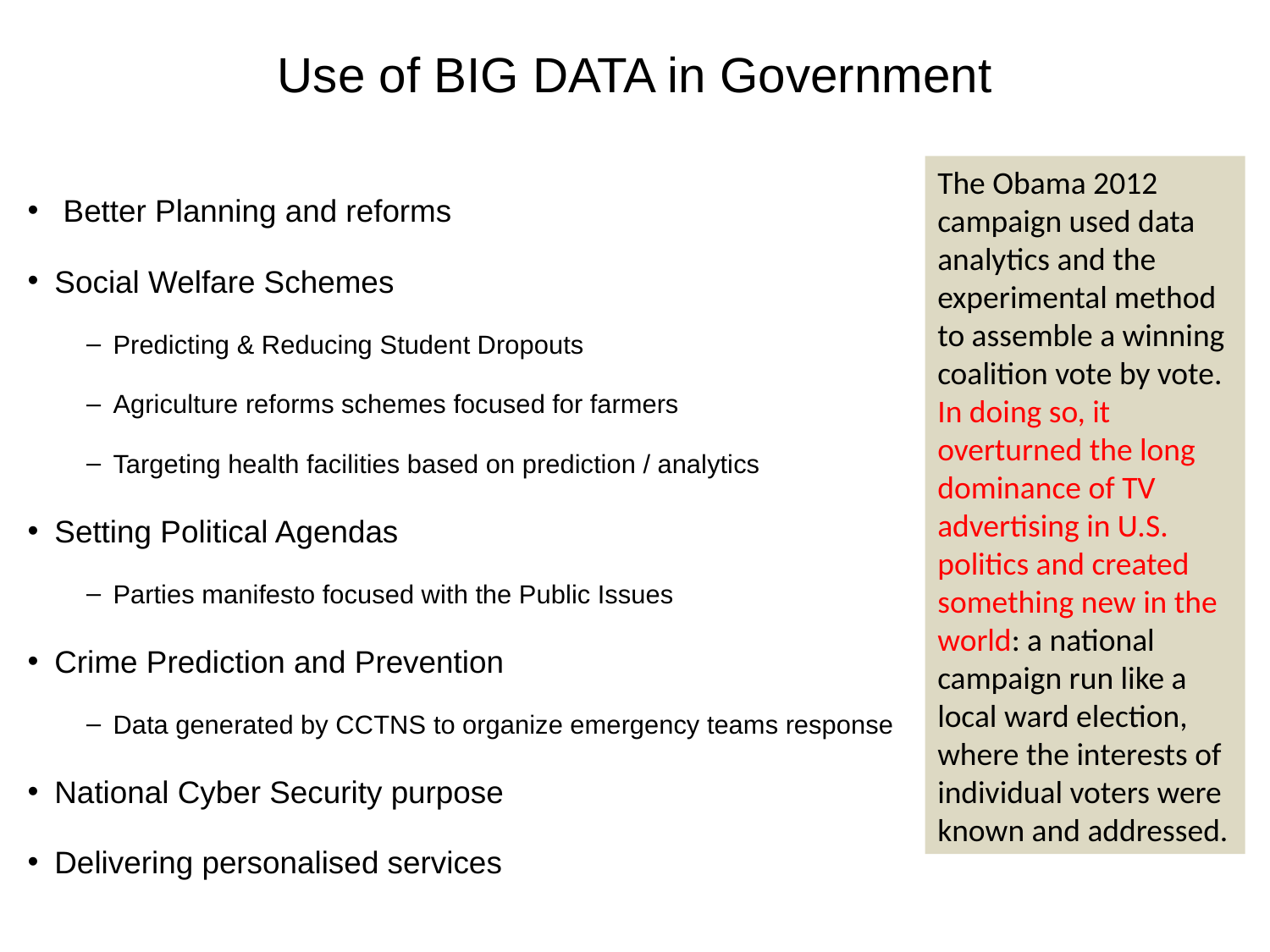

# Use of BIG DATA in Government
The Obama 2012 campaign used data analytics and the experimental method to assemble a winning coalition vote by vote. In doing so, it overturned the long dominance of TV advertising in U.S. politics and created something new in the world: a national campaign run like a local ward election, where the interests of individual voters were known and addressed.
 Better Planning and reforms
Social Welfare Schemes
Predicting & Reducing Student Dropouts
Agriculture reforms schemes focused for farmers
Targeting health facilities based on prediction / analytics
Setting Political Agendas
Parties manifesto focused with the Public Issues
Crime Prediction and Prevention
Data generated by CCTNS to organize emergency teams response
National Cyber Security purpose
Delivering personalised services